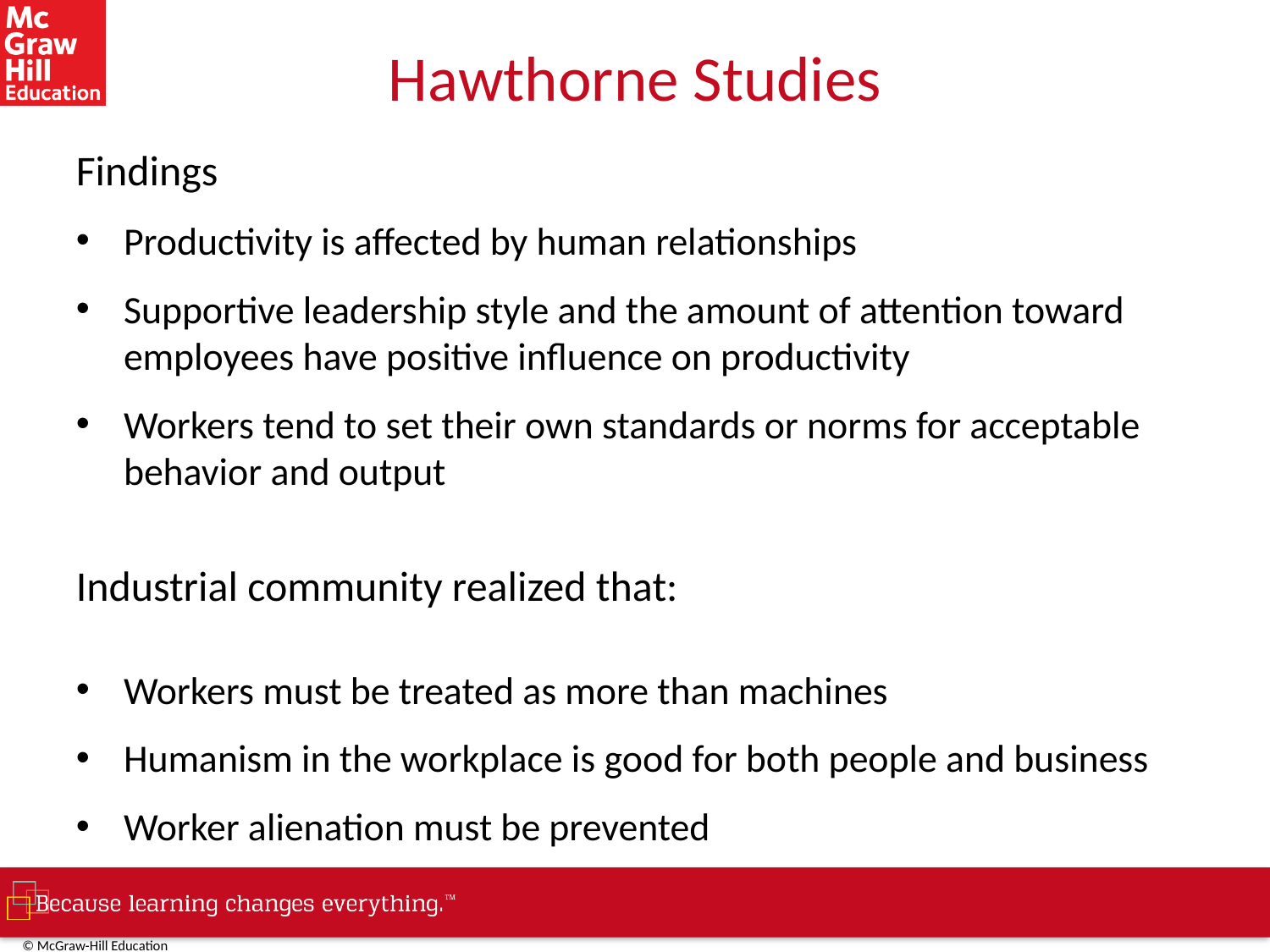

# Hawthorne Studies
Findings
Productivity is affected by human relationships
Supportive leadership style and the amount of attention toward employees have positive influence on productivity
Workers tend to set their own standards or norms for acceptable behavior and output

Industrial community realized that:

Workers must be treated as more than machines
Humanism in the workplace is good for both people and business
Worker alienation must be prevented